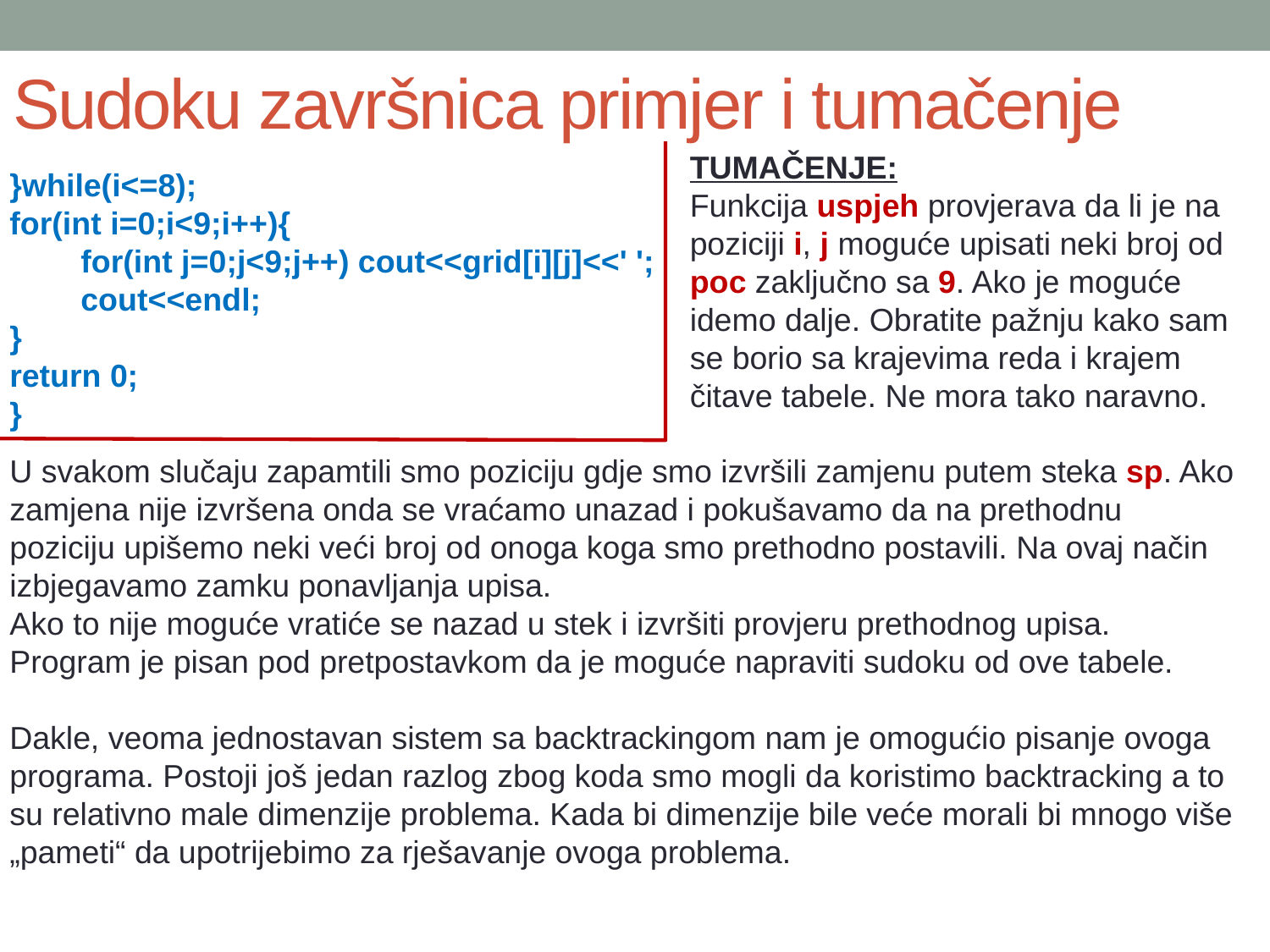

# Sudoku završnica primjer i tumačenje

TUMAČENJE:
Funkcija uspjeh provjerava da li je na poziciji i, j moguće upisati neki broj od poc zaključno sa 9. Ako je moguće idemo dalje. Obratite pažnju kako sam se borio sa krajevima reda i krajem čitave tabele. Ne mora tako naravno.
}while(i<=8);
for(int i=0;i<9;i++){
        for(int j=0;j<9;j++) cout<<grid[i][j]<<' ';
        cout<<endl;
}
return 0;
}

U svakom slučaju zapamtili smo poziciju gdje smo izvršili zamjenu putem steka sp. Ako zamjena nije izvršena onda se vraćamo unazad i pokušavamo da na prethodnu poziciju upišemo neki veći broj od onoga koga smo prethodno postavili. Na ovaj način izbjegavamo zamku ponavljanja upisa.
Ako to nije moguće vratiće se nazad u stek i izvršiti provjeru prethodnog upisa.
Program je pisan pod pretpostavkom da je moguće napraviti sudoku od ove tabele.

Dakle, veoma jednostavan sistem sa backtrackingom nam je omogućio pisanje ovoga programa. Postoji još jedan razlog zbog koda smo mogli da koristimo backtracking a to su relativno male dimenzije problema. Kada bi dimenzije bile veće morali bi mnogo više „pameti“ da upotrijebimo za rješavanje ovoga problema.